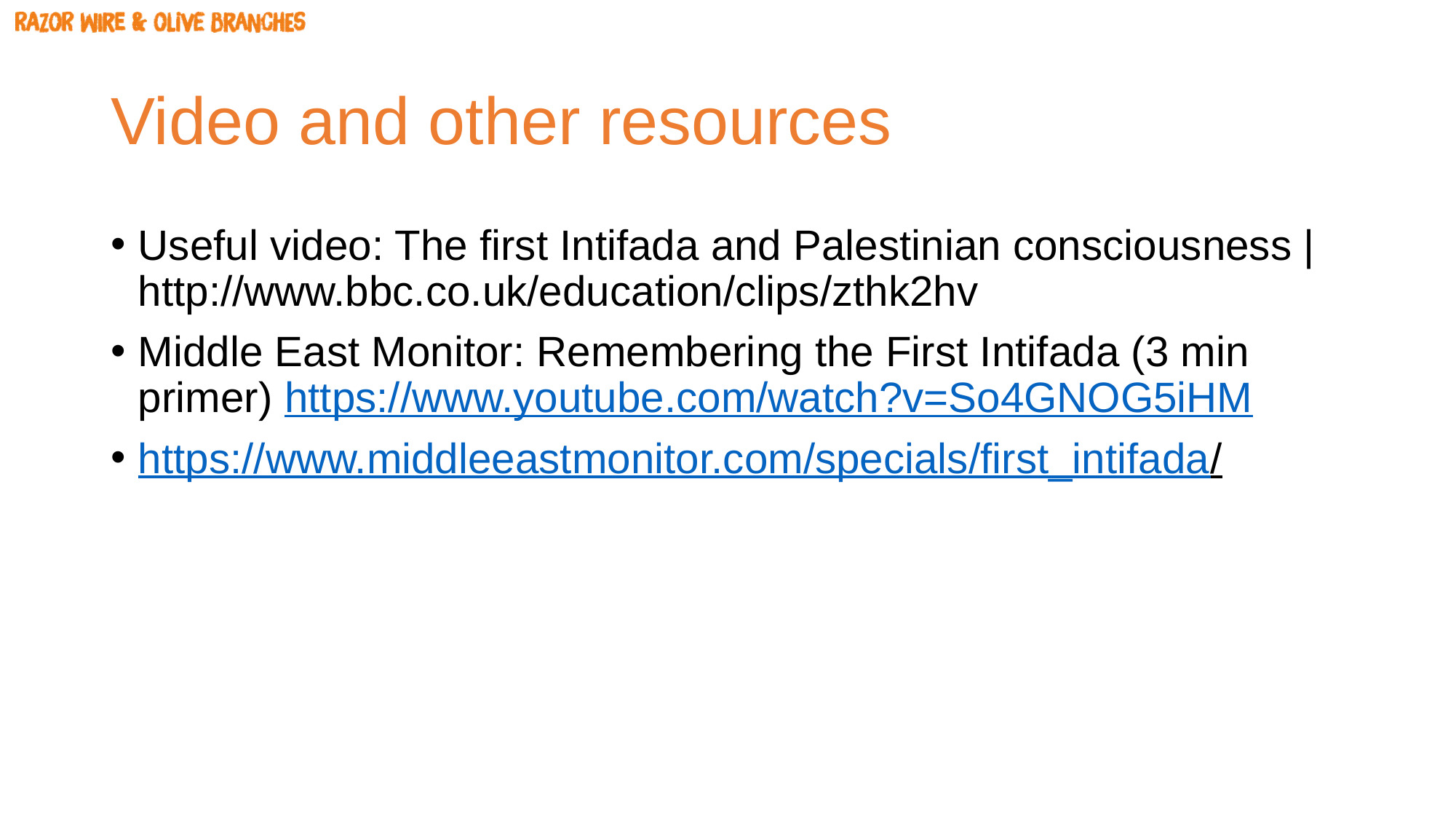

# Video and other resources
Useful video: The first Intifada and Palestinian consciousness | http://www.bbc.co.uk/education/clips/zthk2hv
Middle East Monitor: Remembering the First Intifada (3 min primer) https://www.youtube.com/watch?v=So4GNOG5iHM
https://www.middleeastmonitor.com/specials/first_intifada/